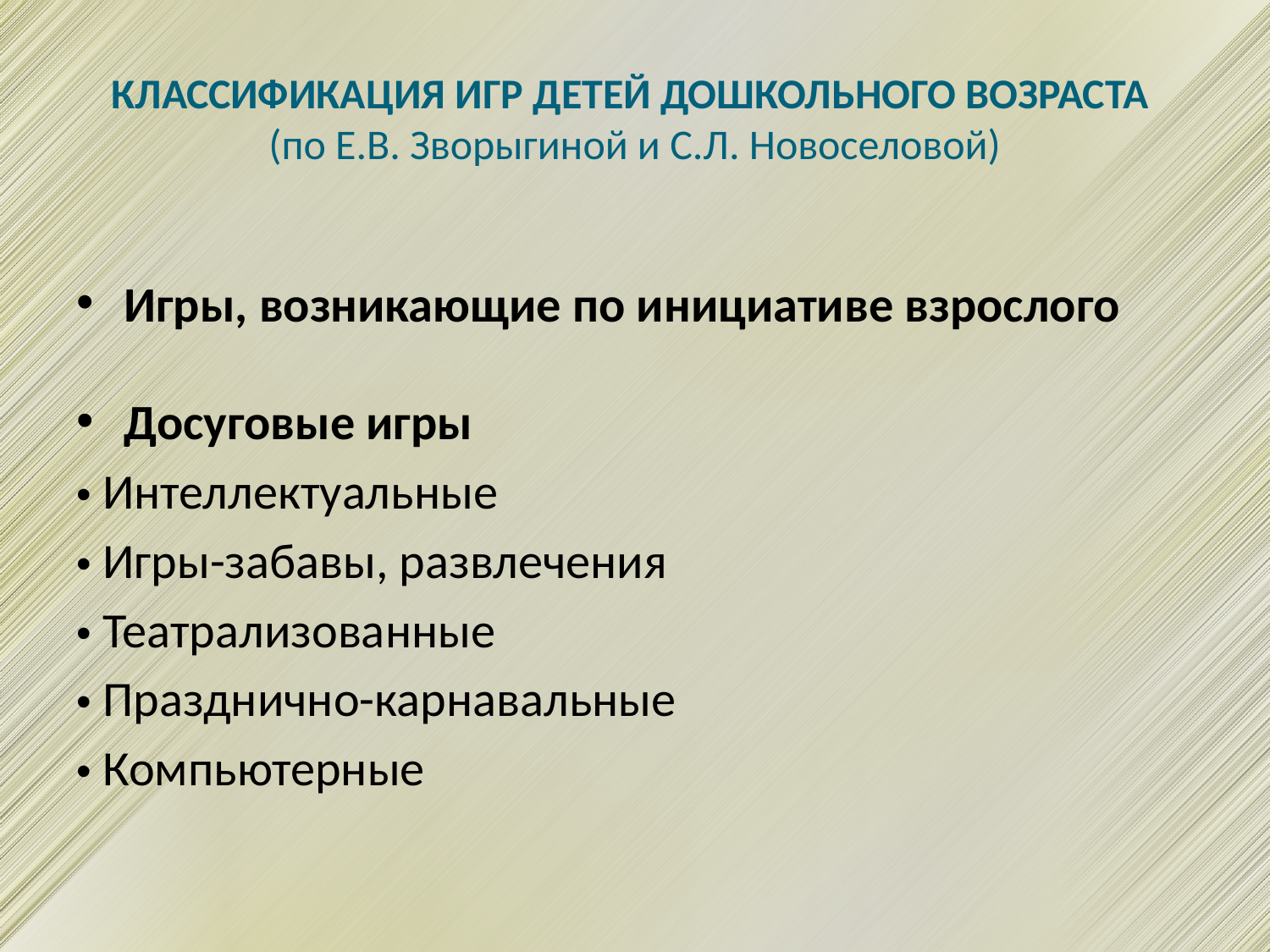

# КЛАССИФИКАЦИЯ ИГР ДЕТЕЙ ДОШКОЛЬНОГО ВОЗРАСТА (по Е.В. Зворыгиной и С.Л. Новоселовой)

Игры, возникающие по инициативе взрослого

Досуговые игры
• Интеллектуальные
• Игры-забавы, развлечения
• Театрализованные
• Празднично-карнавальные
• Компьютерные